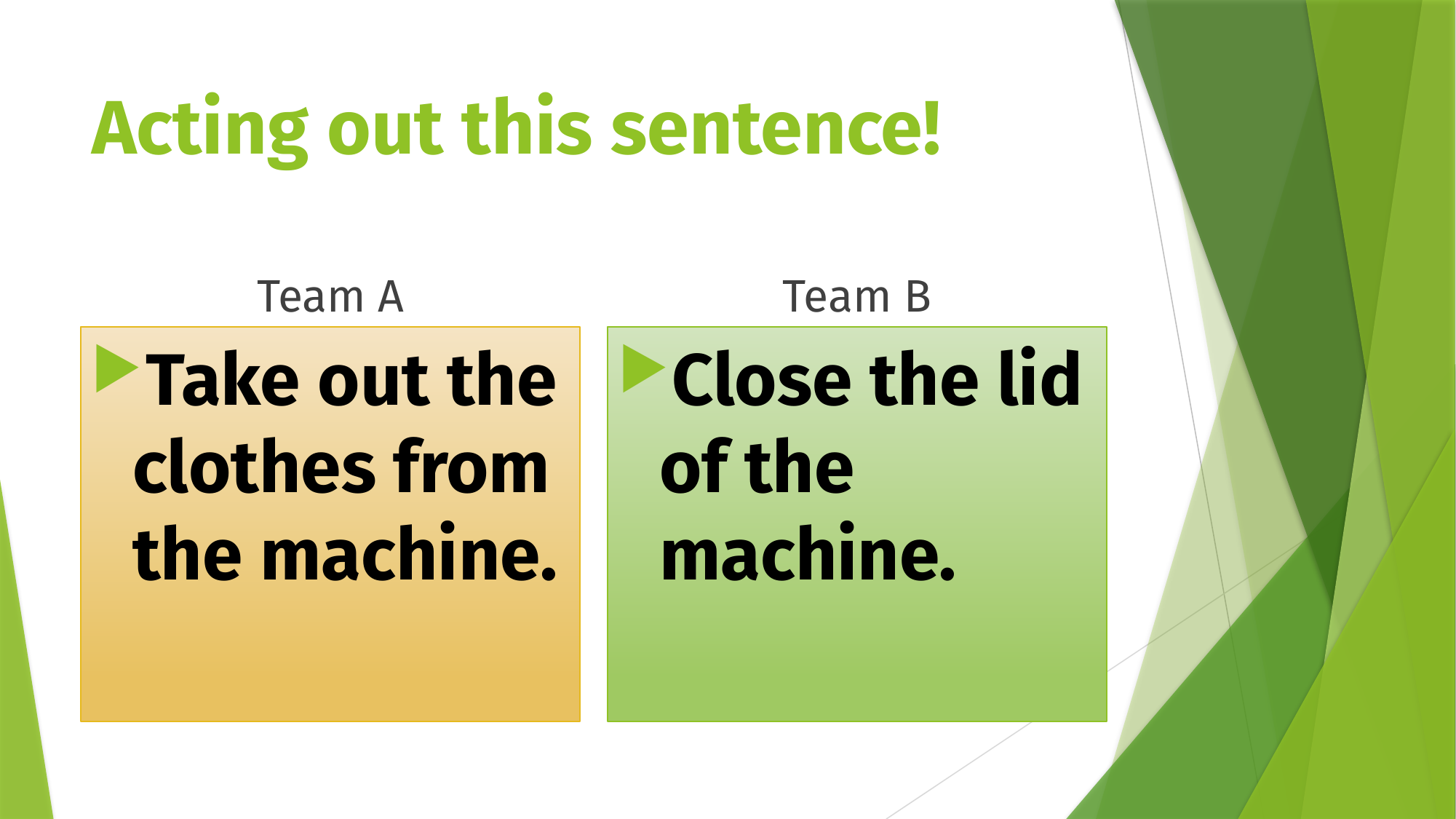

# Acting out this sentence!
Team A
Team B
Take out the clothes from the machine.
Close the lid of the machine.